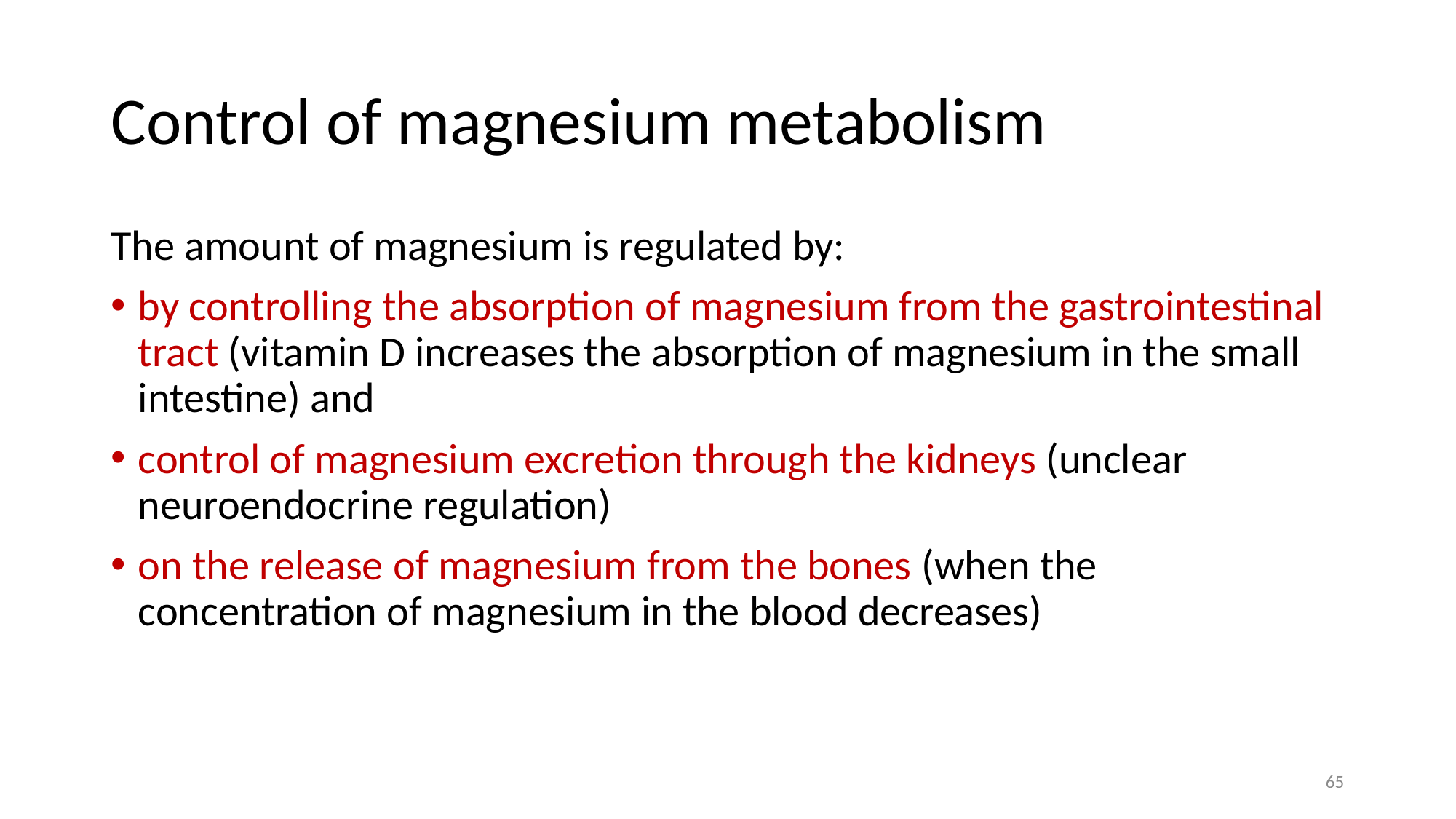

# Control of magnesium metabolism
The amount of magnesium is regulated by:
by controlling the absorption of magnesium from the gastrointestinal tract (vitamin D increases the absorption of magnesium in the small intestine) and
control of magnesium excretion through the kidneys (unclear neuroendocrine regulation)
on the release of magnesium from the bones (when the concentration of magnesium in the blood decreases)
65